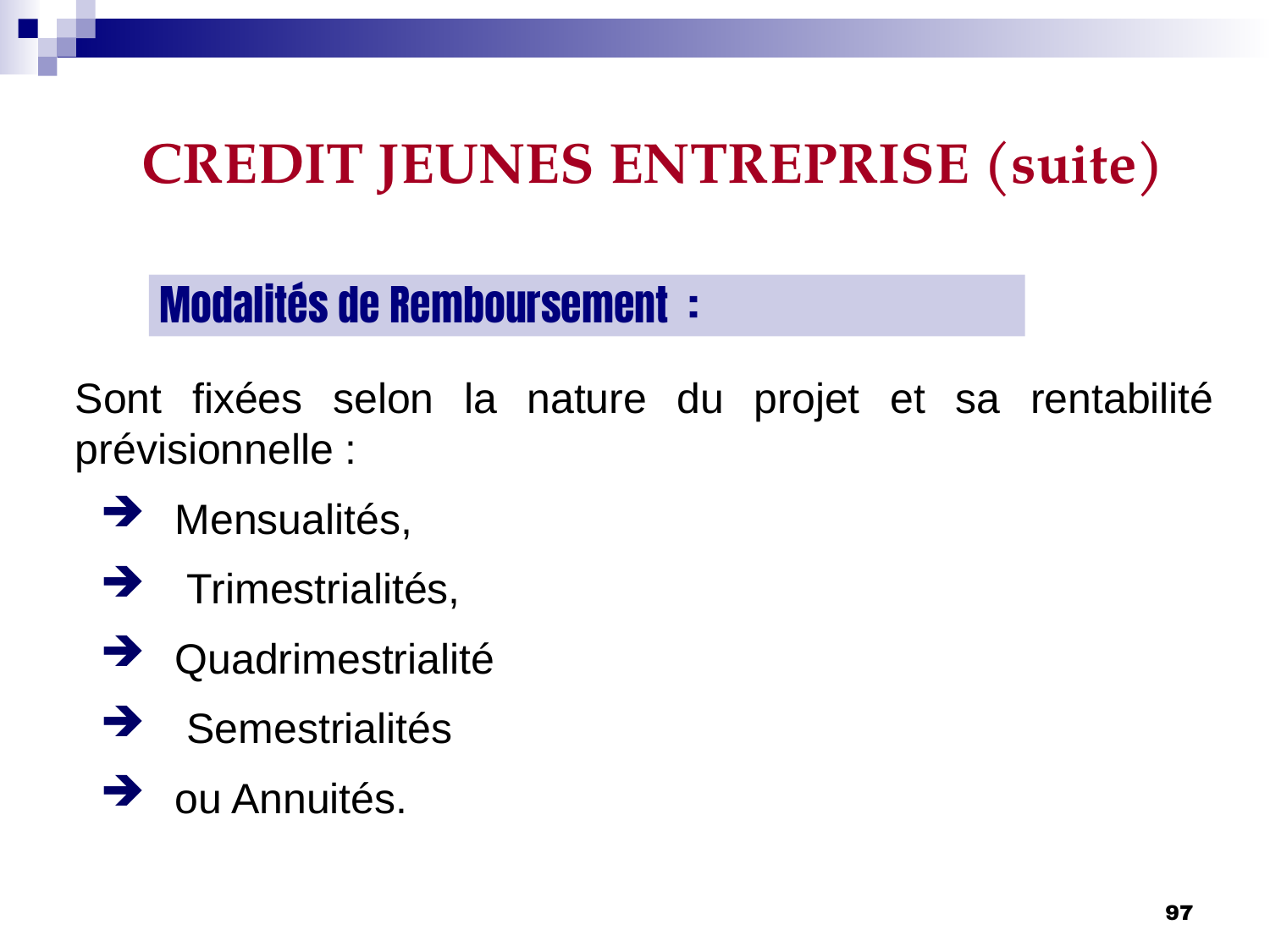

# CREDIT JEUNES ENTREPRISE (suite)
Modalités de Remboursement  :
Sont fixées selon la nature du projet et sa rentabilité prévisionnelle :
Mensualités,
 Trimestrialités,
Quadrimestrialité
 Semestrialités
ou Annuités.
97